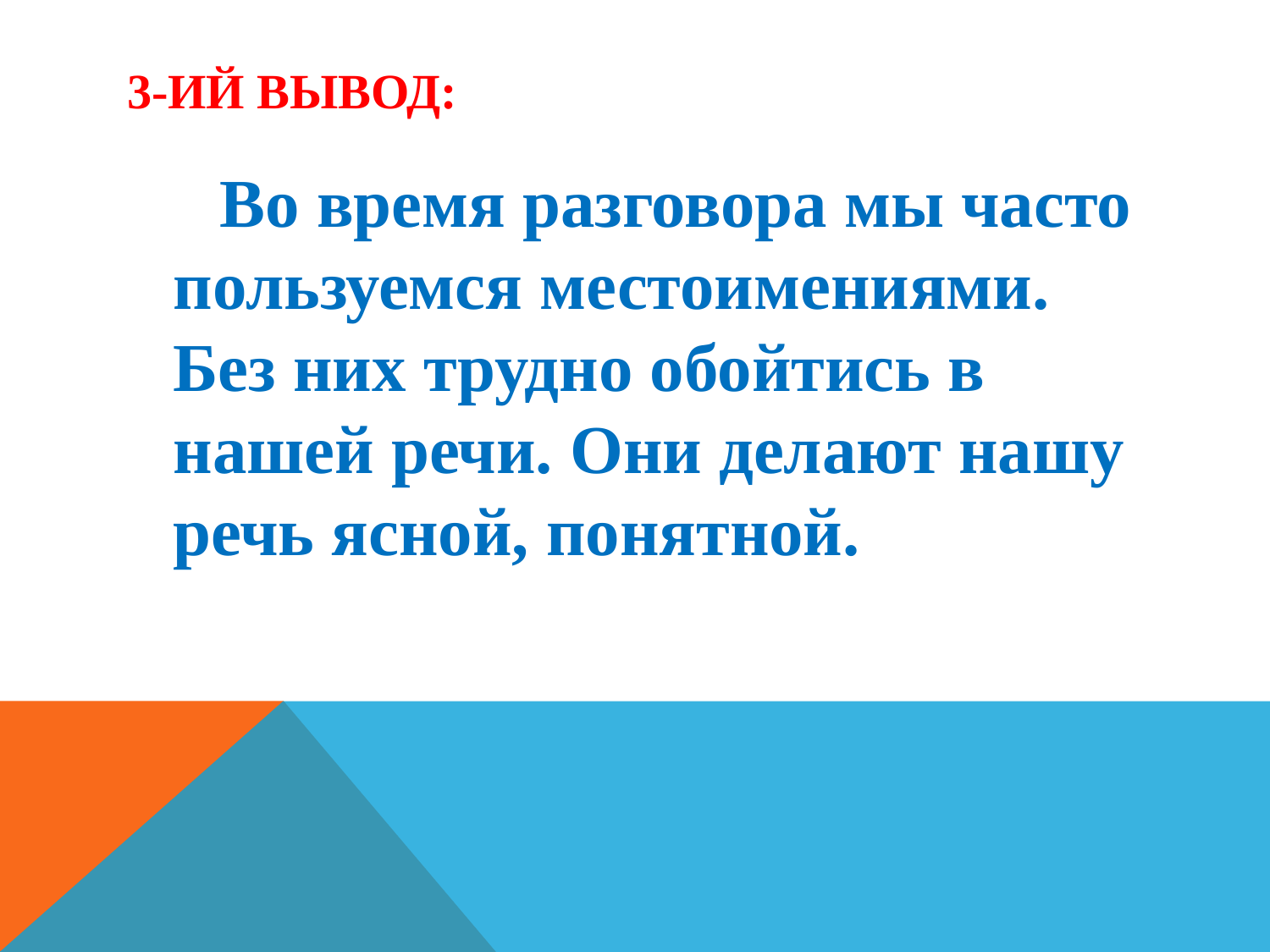

# 3-ий вывод:
      Во время разговора мы часто пользуемся местоимениями. Без них трудно обойтись в нашей речи. Они делают нашу речь ясной, понятной.